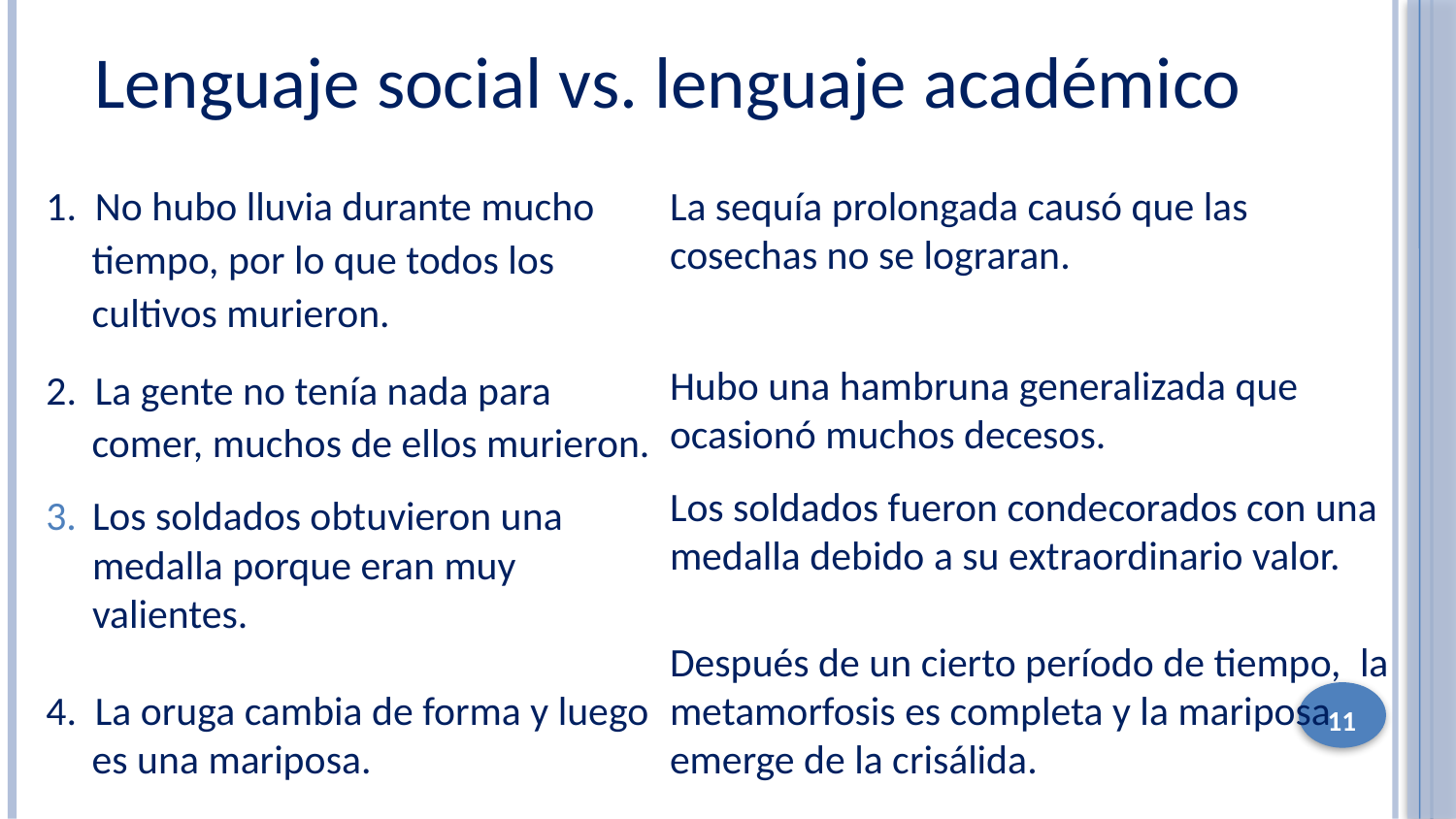

Lenguaje social vs. lenguaje académico
1.  No hubo lluvia durante mucho
     tiempo, por lo que todos los
     cultivos murieron.
2.  La gente no tenía nada para
     comer, muchos de ellos murieron.
Los soldados obtuvieron una
medalla porque eran muy
valientes.

4.  La oruga cambia de forma y luego
     es una mariposa.
La sequía prolongada causó que las cosechas no se lograran.

Hubo una hambruna generalizada que ocasionó muchos decesos.
Los soldados fueron condecorados con una medalla debido a su extraordinario valor.
Después de un cierto período de tiempo,  la metamorfosis es completa y la mariposa emerge de la crisálida.

11